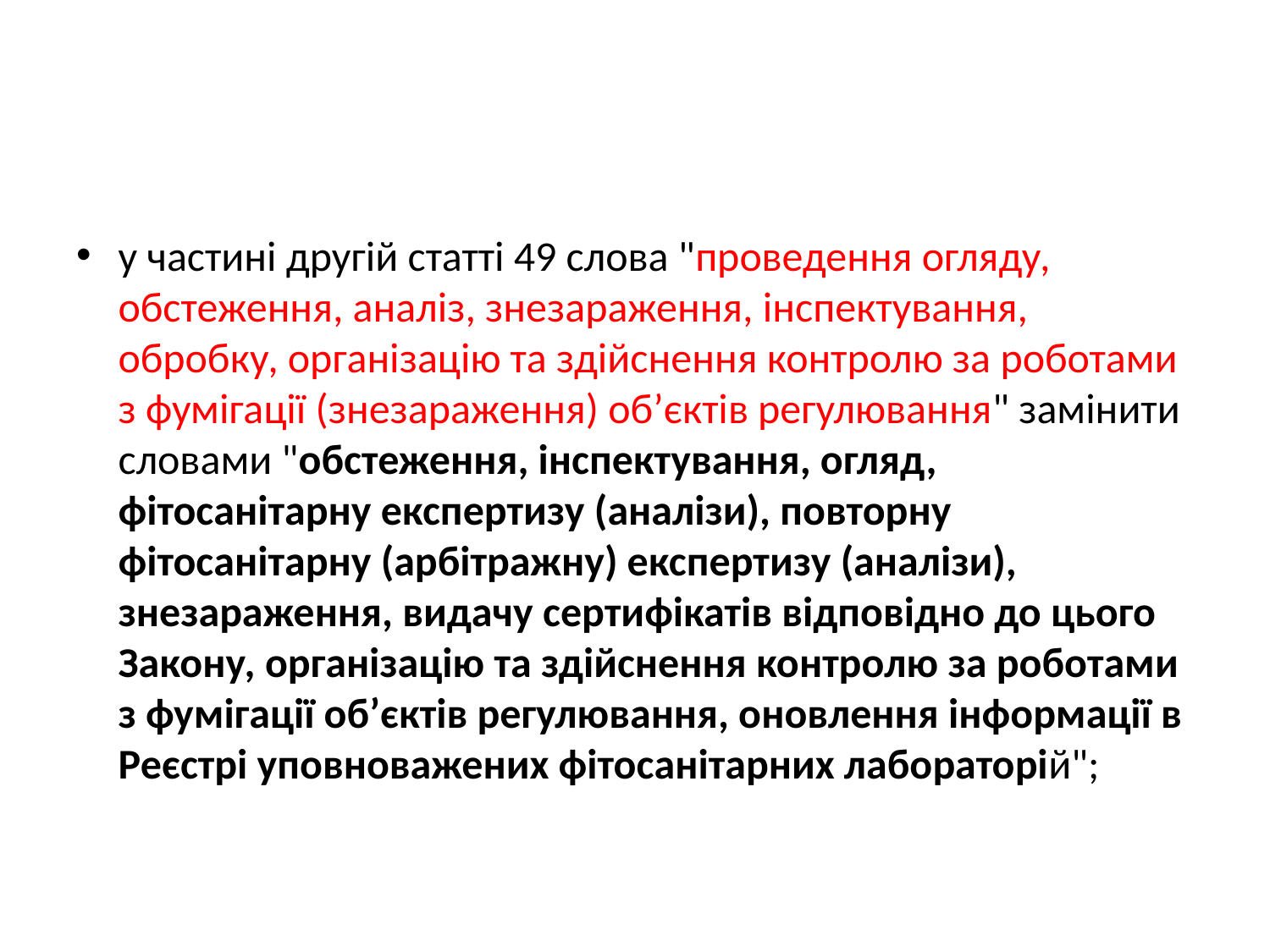

#
у частині другій статті 49 слова "проведення огляду, обстеження, аналіз, знезараження, інспектування, обробку, організацію та здійснення контролю за роботами з фумігації (знезараження) об’єктів регулювання" замінити словами "обстеження, інспектування, огляд, фітосанітарну експертизу (аналізи), повторну фітосанітарну (арбітражну) експертизу (аналізи), знезараження, видачу сертифікатів відповідно до цього Закону, організацію та здійснення контролю за роботами з фумігації об’єктів регулювання, оновлення інформації в Реєстрі уповноважених фітосанітарних лабораторій";